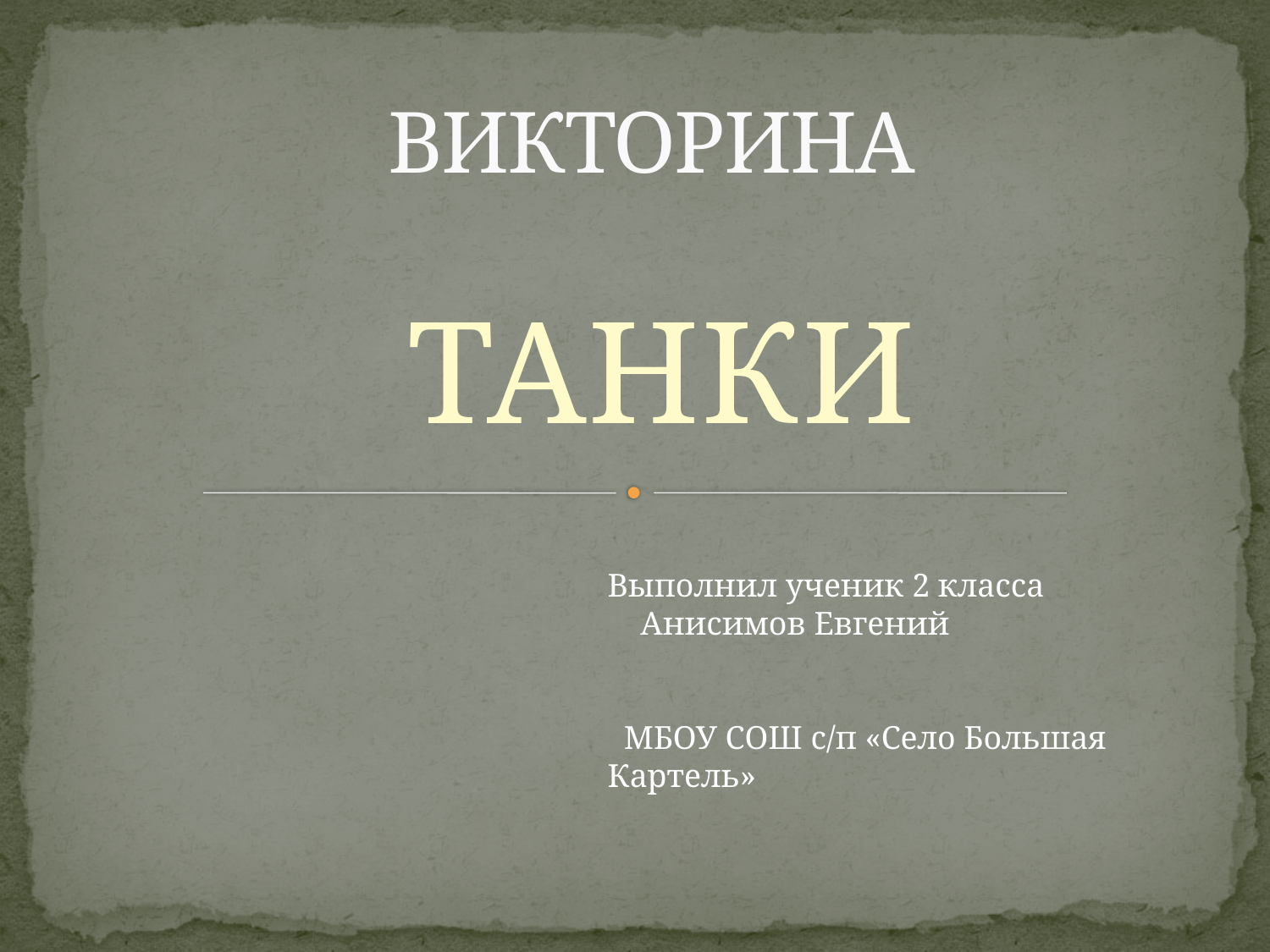

# ВИКТОРИНА
ТАНКИ
Выполнил ученик 2 класса
    Анисимов Евгений

  МБОУ СОШ с/п «Село Большая Картель»